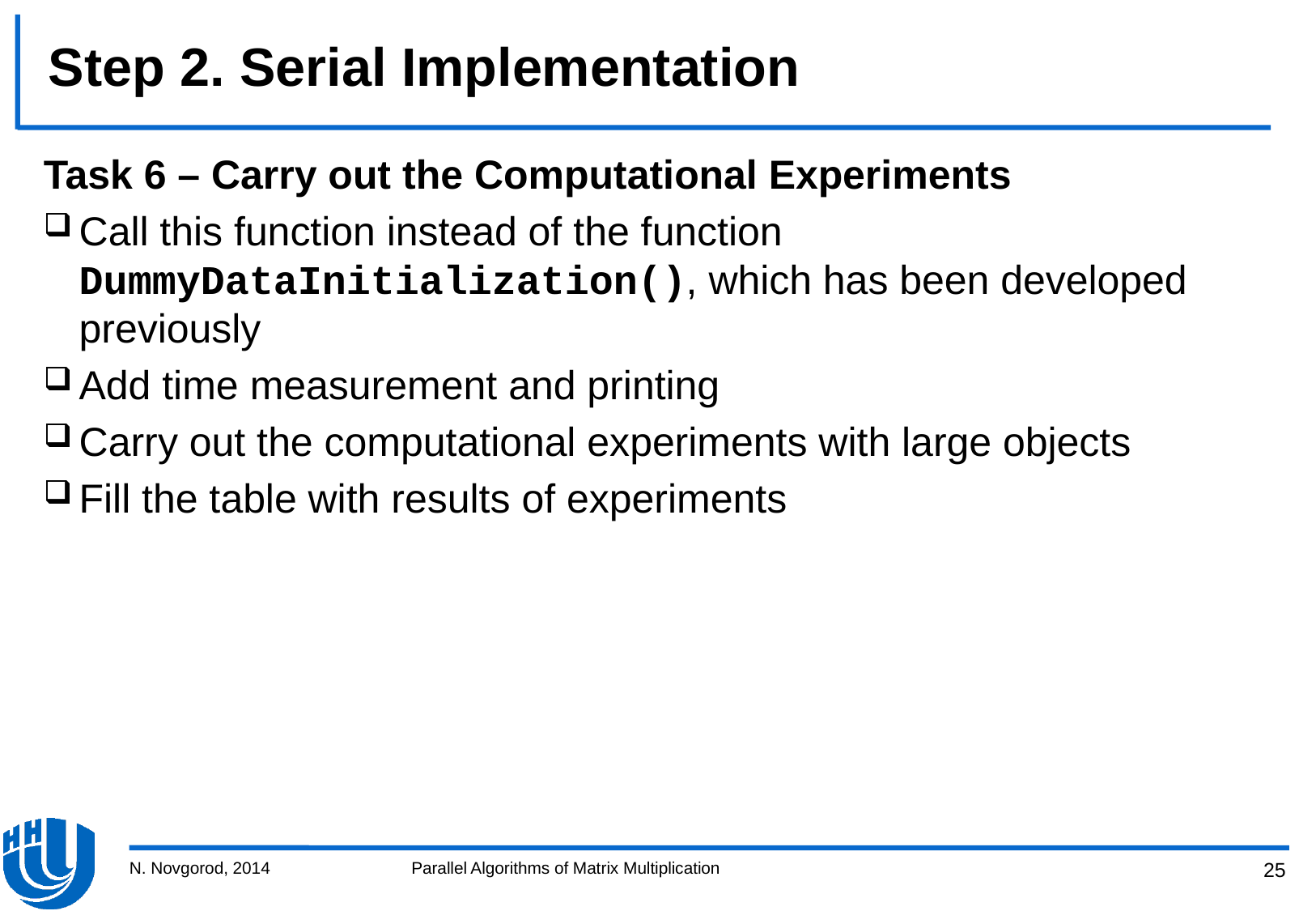

# Step 2. Serial Implementation
Task 6 – Carry out the Computational Experiments
Call this function instead of the function DummyDataInitialization(), which has been developed previously
Add time measurement and printing
Carry out the computational experiments with large objects
Fill the table with results of experiments
N. Novgorod, 2014
Parallel Algorithms of Matrix Multiplication
25